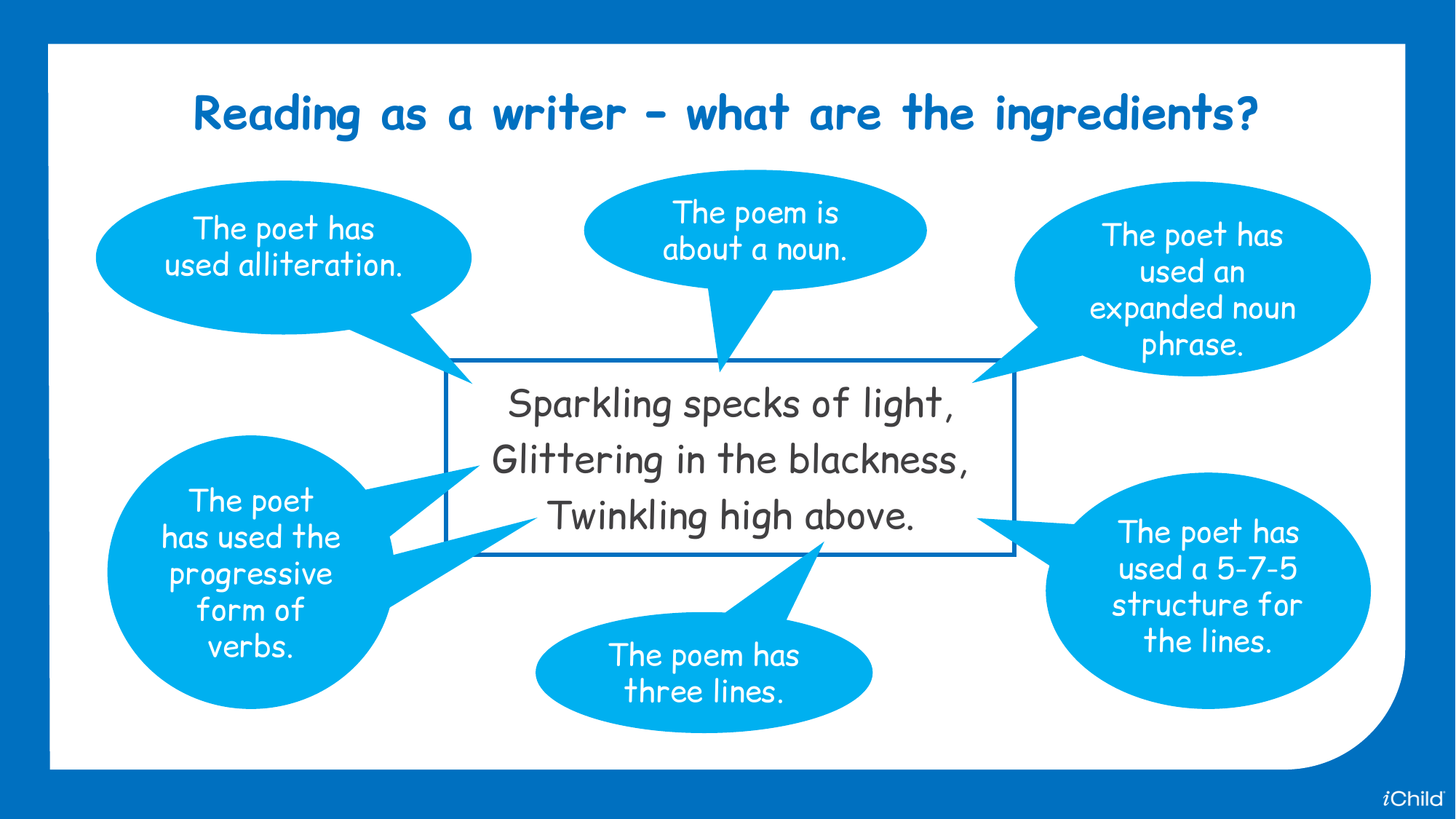

Reading as a writer – what are the ingredients?

The poem is about a noun.
The poet has used alliteration.
The poet has used an expanded noun phrase.
Sparkling specks of light,
Glittering in the blackness,
Twinkling high above.
The poet has used the progressive form of verbs.

The poet has used a 5-7-5 structure for the lines.
The poem has three lines.